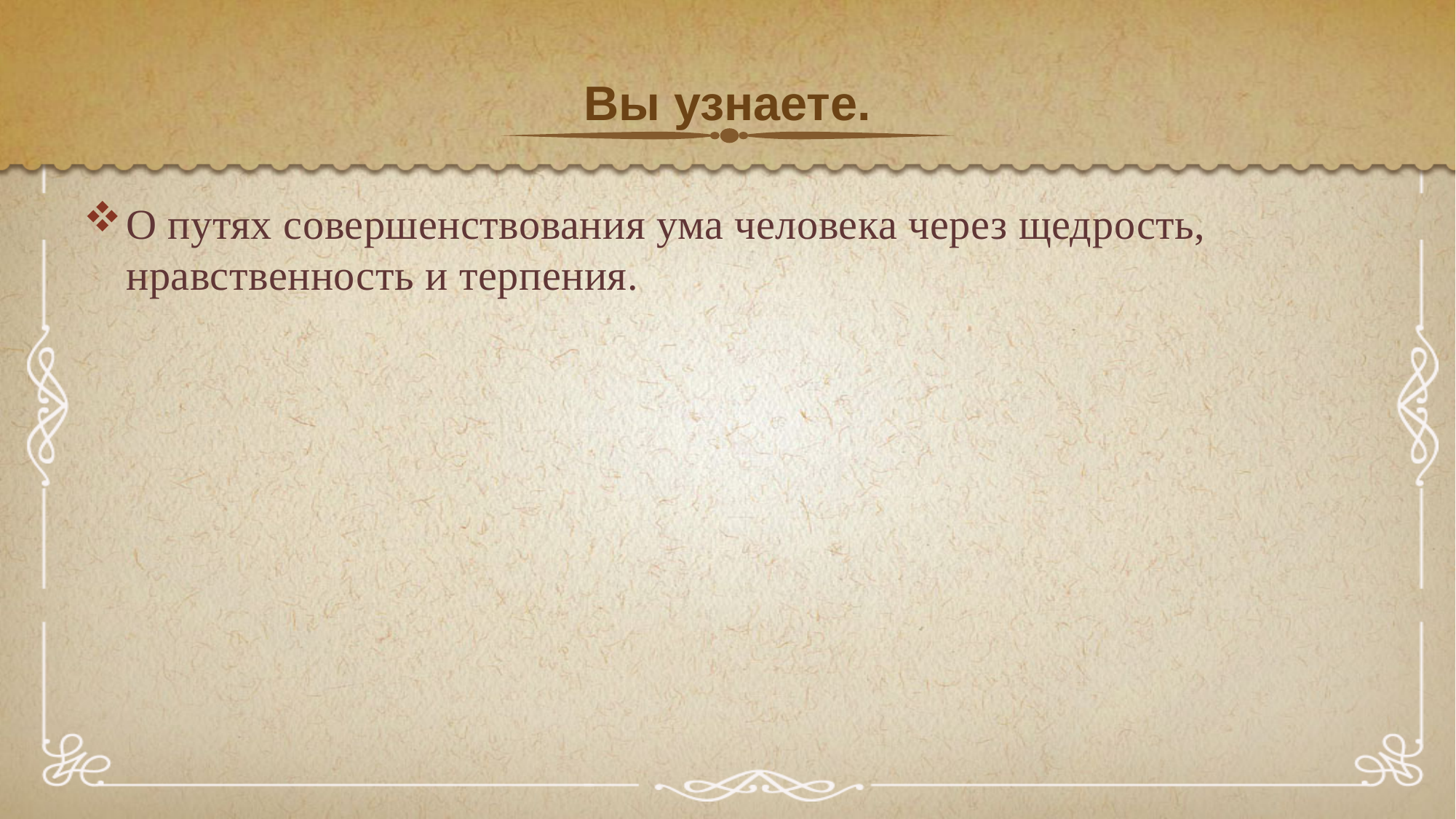

# Вы узнаете.
О путях совершенствования ума человека через щедрость, нравственность и терпения.